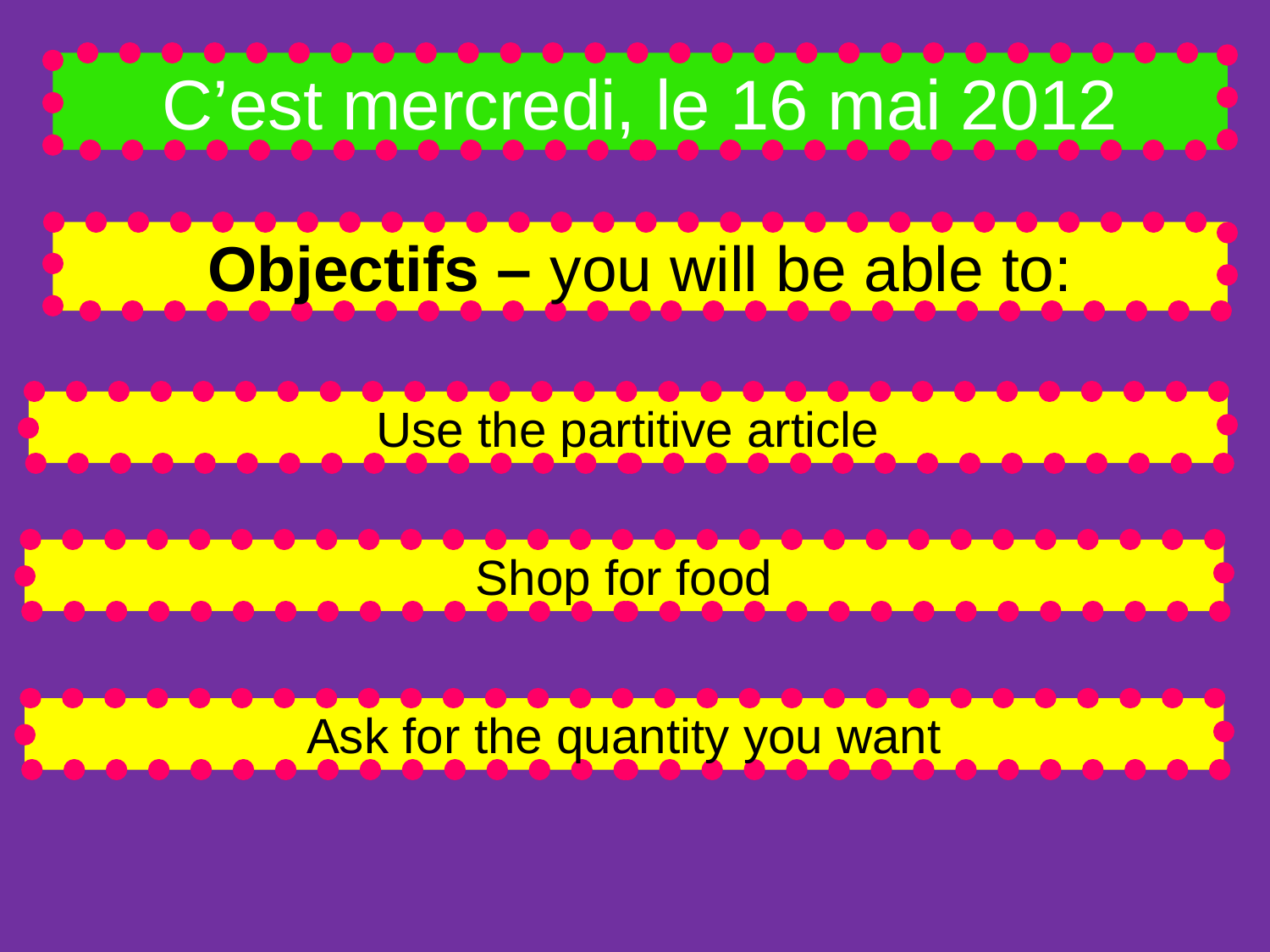

C’est mercredi, le 16 mai 2012
Objectifs – you will be able to:
Use the partitive article
Shop for food
Ask for the quantity you want